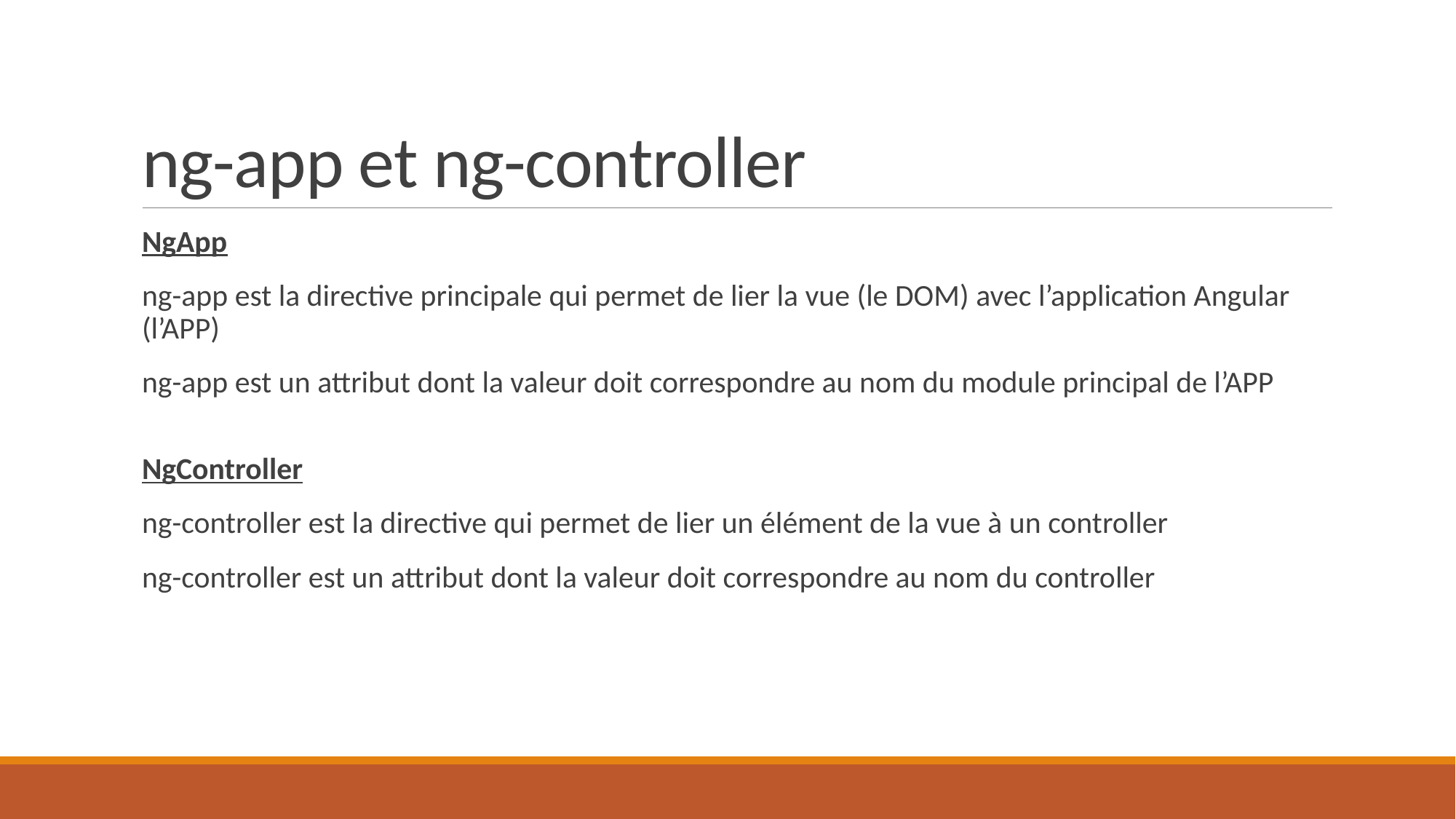

# ng-app et ng-controller
NgApp
ng-app est la directive principale qui permet de lier la vue (le DOM) avec l’application Angular (l’APP)
ng-app est un attribut dont la valeur doit correspondre au nom du module principal de l’APP
NgController
ng-controller est la directive qui permet de lier un élément de la vue à un controller
ng-controller est un attribut dont la valeur doit correspondre au nom du controller